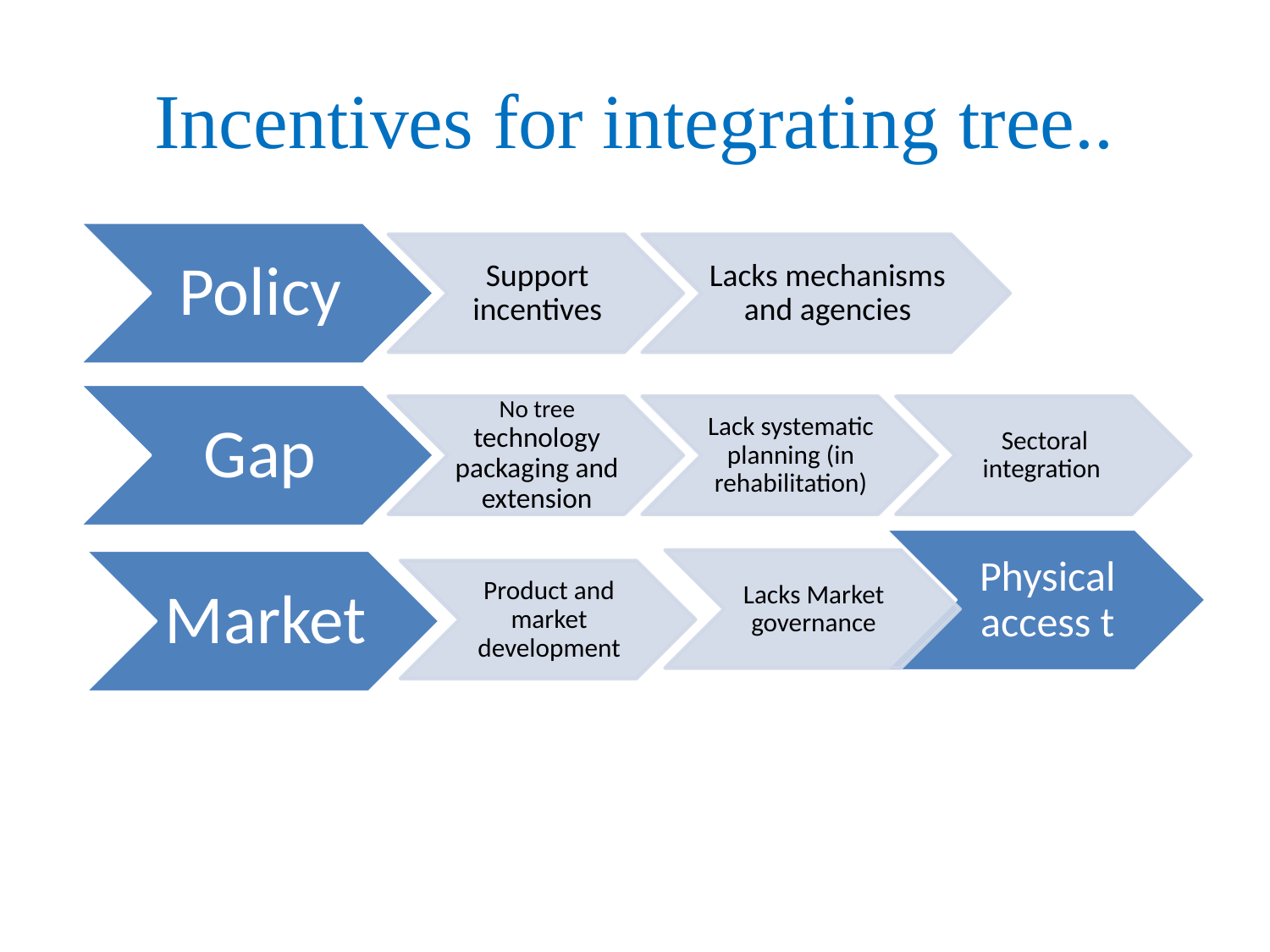

# Incentives for integrating tree..
Policy
Support incentives
Lacks mechanisms and agencies
Gap
No tree technology packaging and extension
Lack systematic planning (in rehabilitation)
Sectoral integration
Market
Physical access t
Product and market development
Lacks Market governance